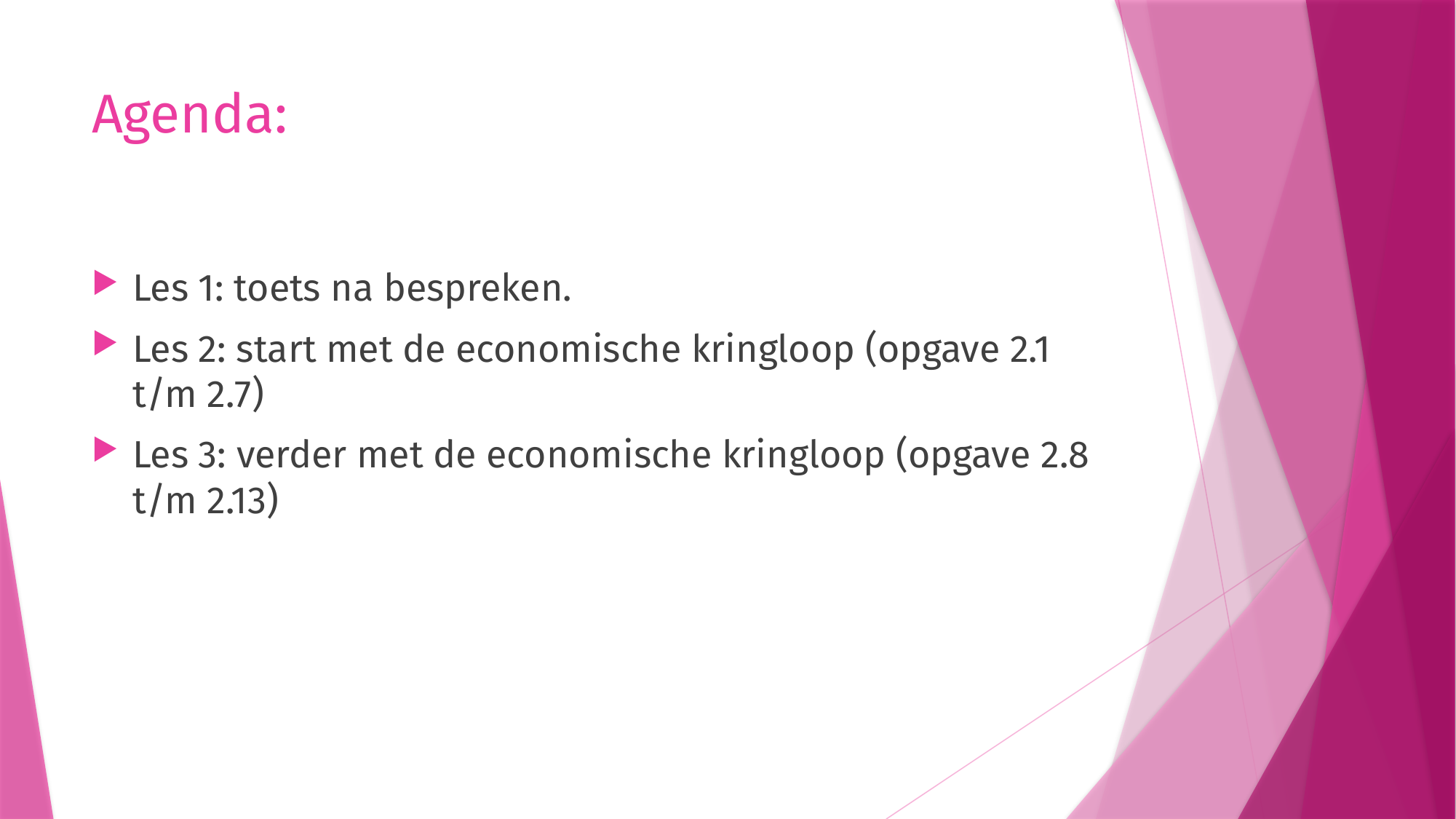

# Agenda:
Les 1: toets na bespreken.
Les 2: start met de economische kringloop (opgave 2.1 t/m 2.7)
Les 3: verder met de economische kringloop (opgave 2.8 t/m 2.13)